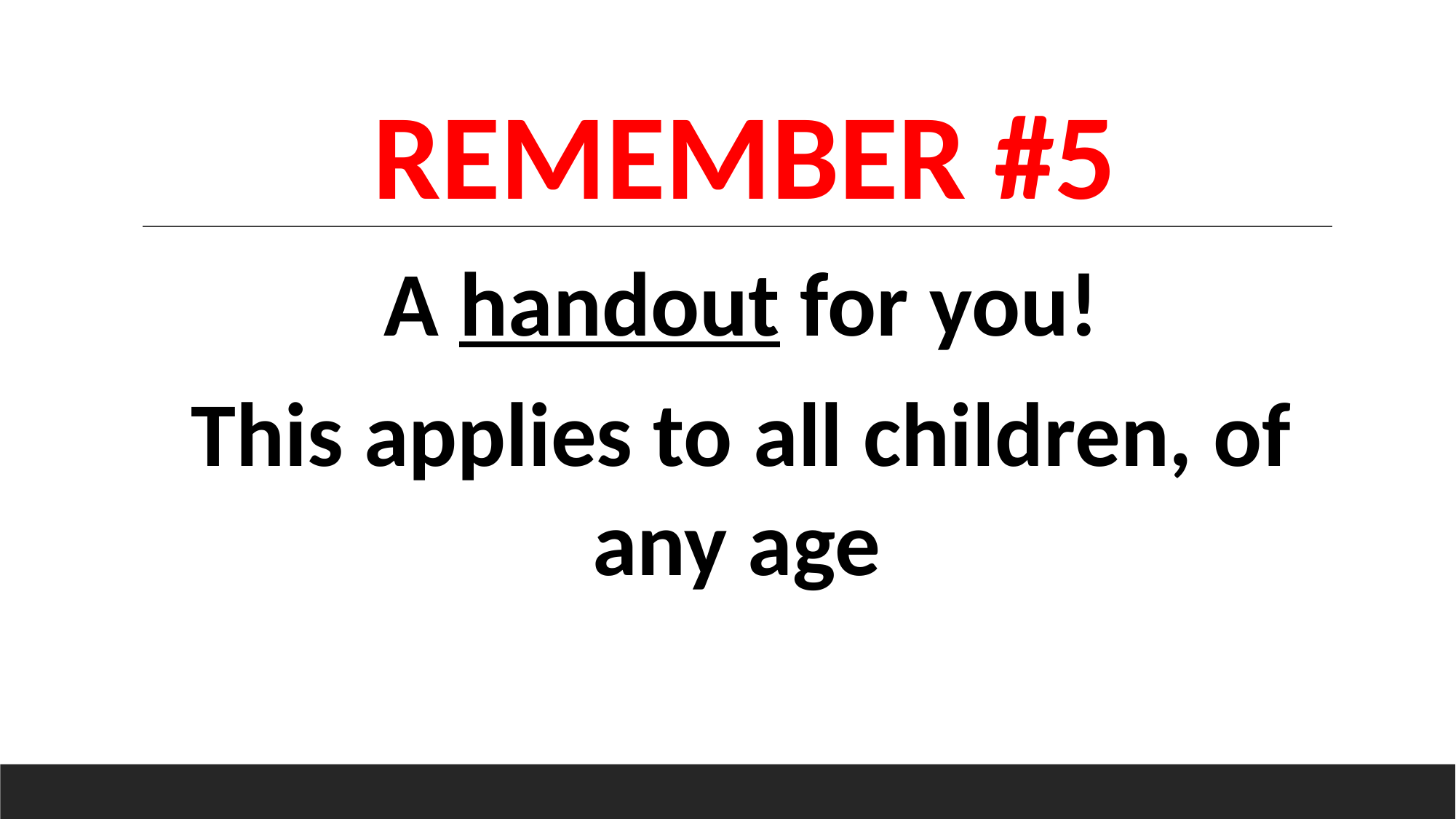

#
REMEMBER #5
A handout for you!
This applies to all children, of any age